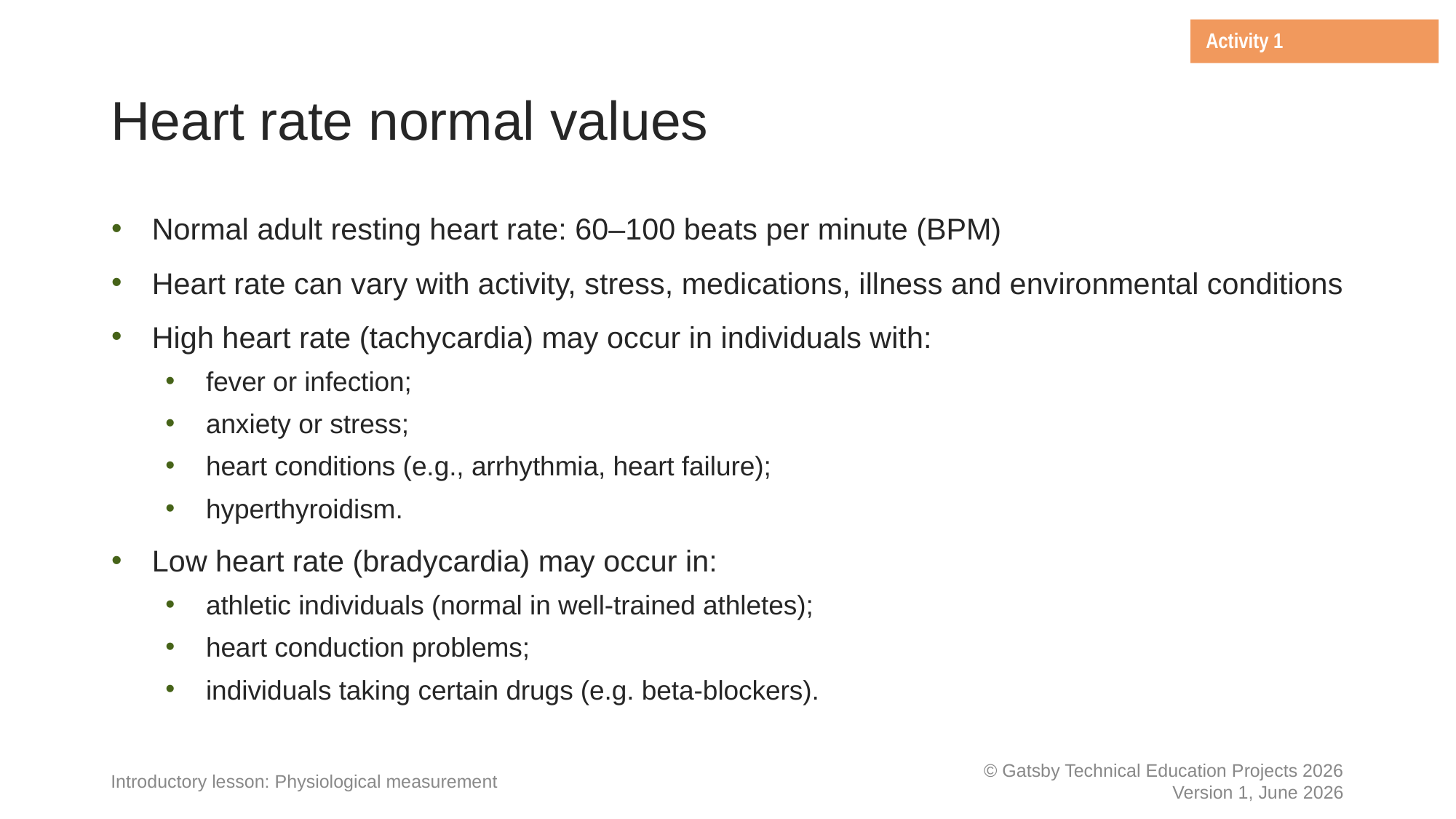

Activity 1
Heart rate normal values
Normal adult resting heart rate: 60–100 beats per minute (BPM)
Heart rate can vary with activity, stress, medications, illness and environmental conditions
High heart rate (tachycardia) may occur in individuals with:
fever or infection;
anxiety or stress;
heart conditions (e.g., arrhythmia, heart failure);
hyperthyroidism.
Low heart rate (bradycardia) may occur in:
athletic individuals (normal in well-trained athletes);
heart conduction problems;
individuals taking certain drugs (e.g. beta-blockers).